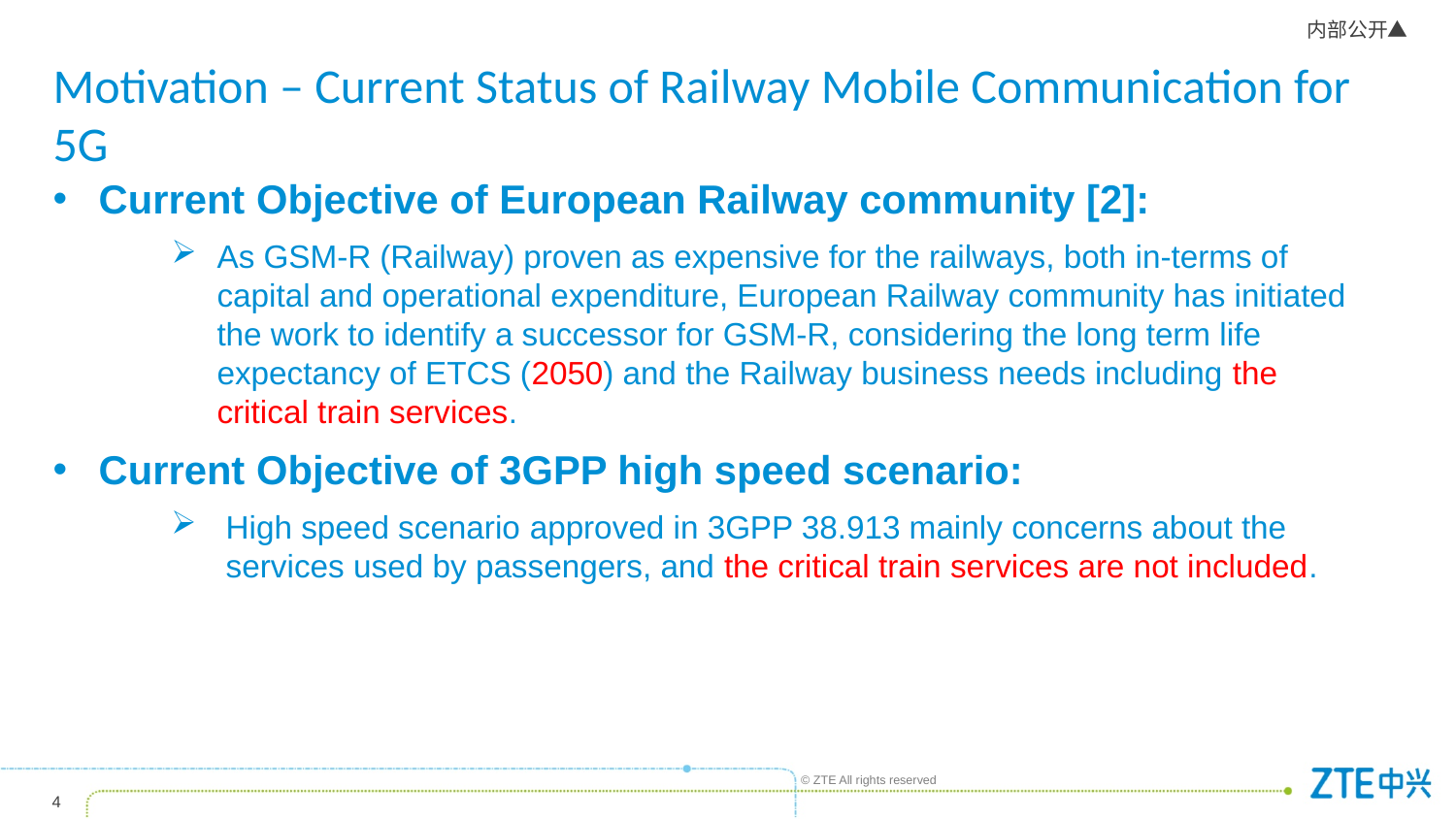

# Motivation – Current Status of Railway Mobile Communication for 5G
Current Objective of European Railway community [2]:
As GSM-R (Railway) proven as expensive for the railways, both in-terms of capital and operational expenditure, European Railway community has initiated the work to identify a successor for GSM-R, considering the long term life expectancy of ETCS (2050) and the Railway business needs including the critical train services.
Current Objective of 3GPP high speed scenario:
High speed scenario approved in 3GPP 38.913 mainly concerns about the services used by passengers, and the critical train services are not included.